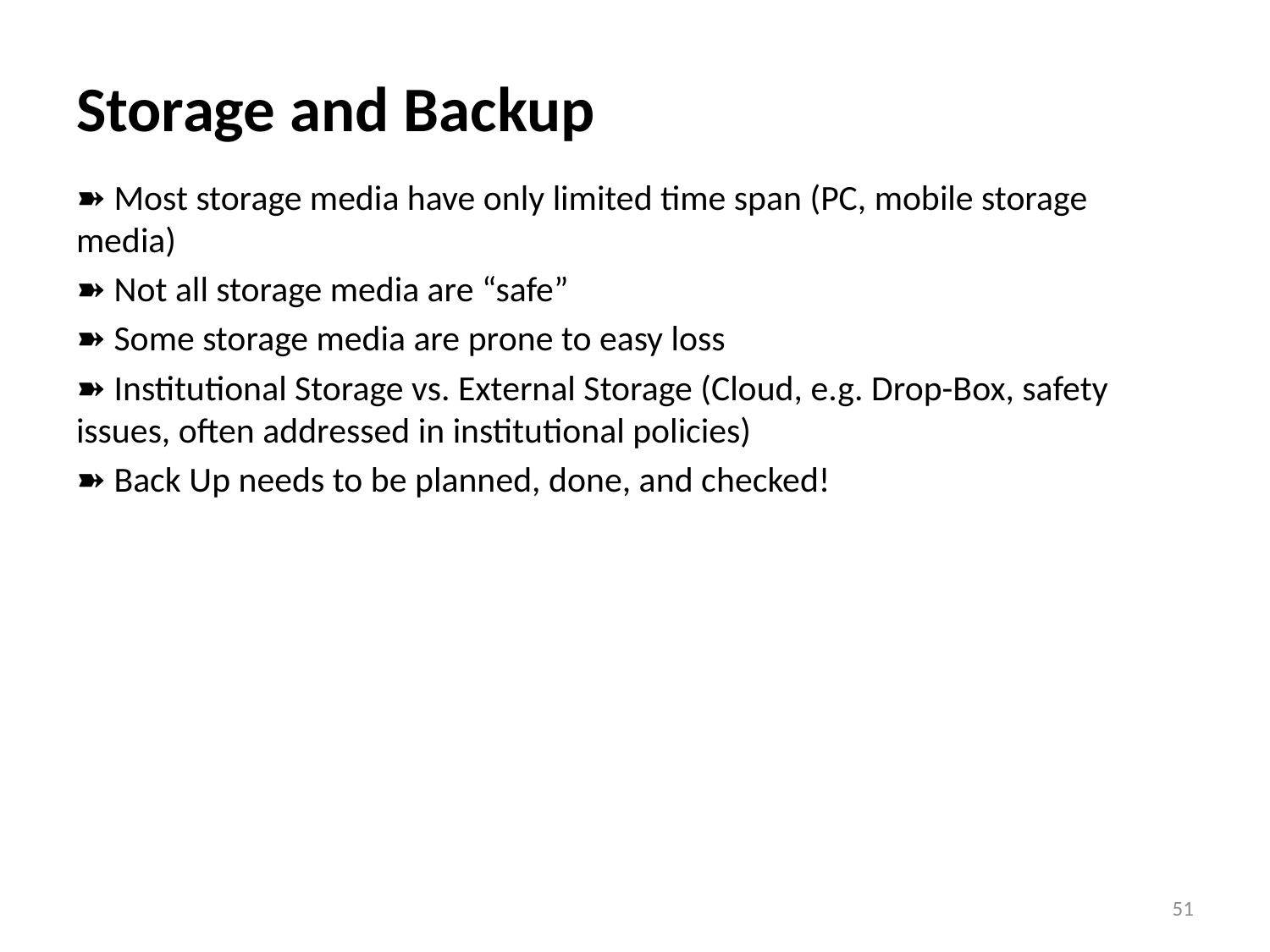

# Storage and Backup
➽ Most storage media have only limited time span (PC, mobile storage media)
➽ Not all storage media are “safe”
➽ Some storage media are prone to easy loss
➽ Institutional Storage vs. External Storage (Cloud, e.g. Drop-Box, safety issues, often addressed in institutional policies)
➽ Back Up needs to be planned, done, and checked!
51